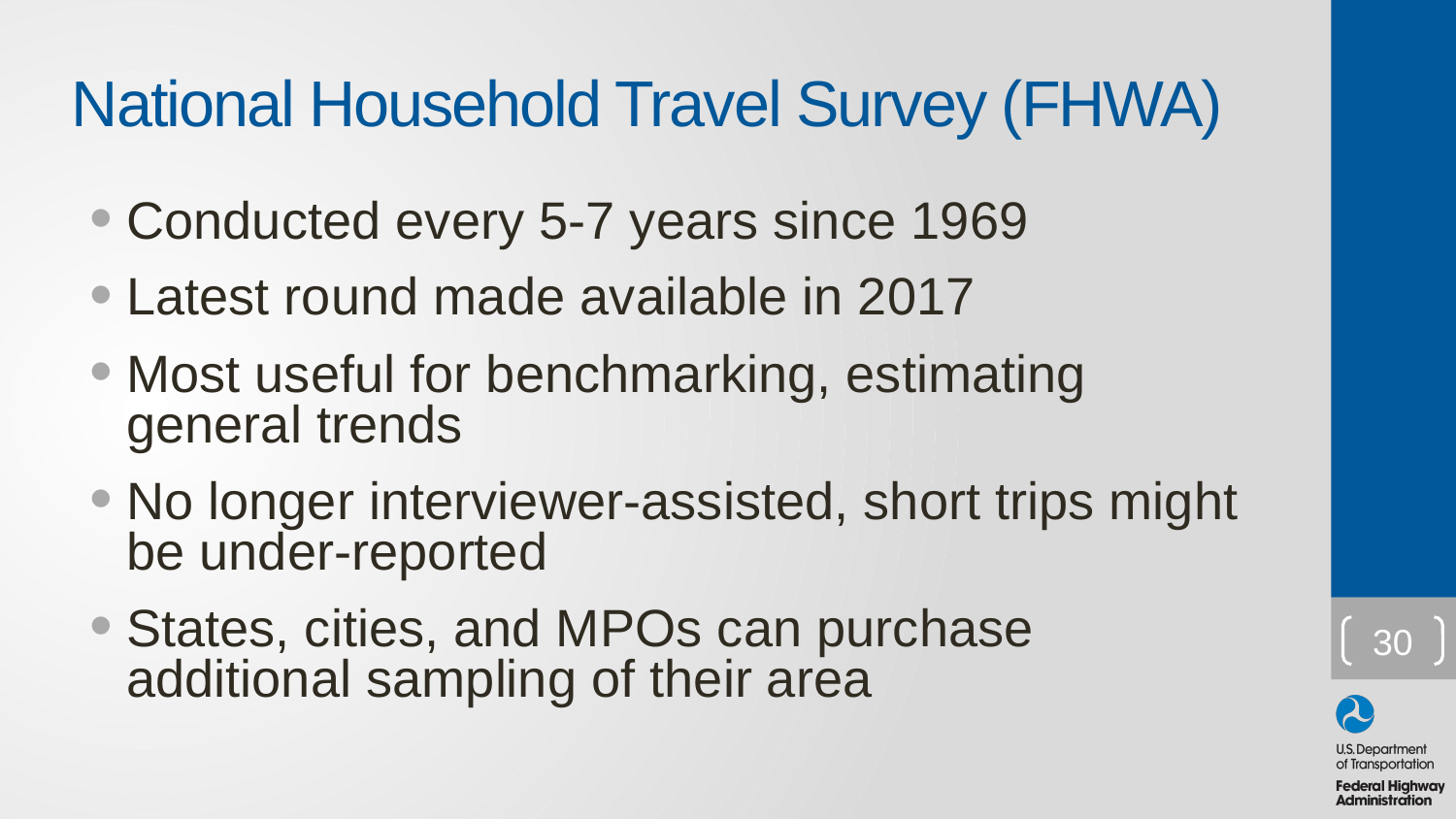

# National Household Travel Survey (FHWA)
Conducted every 5-7 years since 1969
Latest round made available in 2017
Most useful for benchmarking, estimating general trends
No longer interviewer-assisted, short trips might be under-reported
States, cities, and MPOs can purchase additional sampling of their area
30